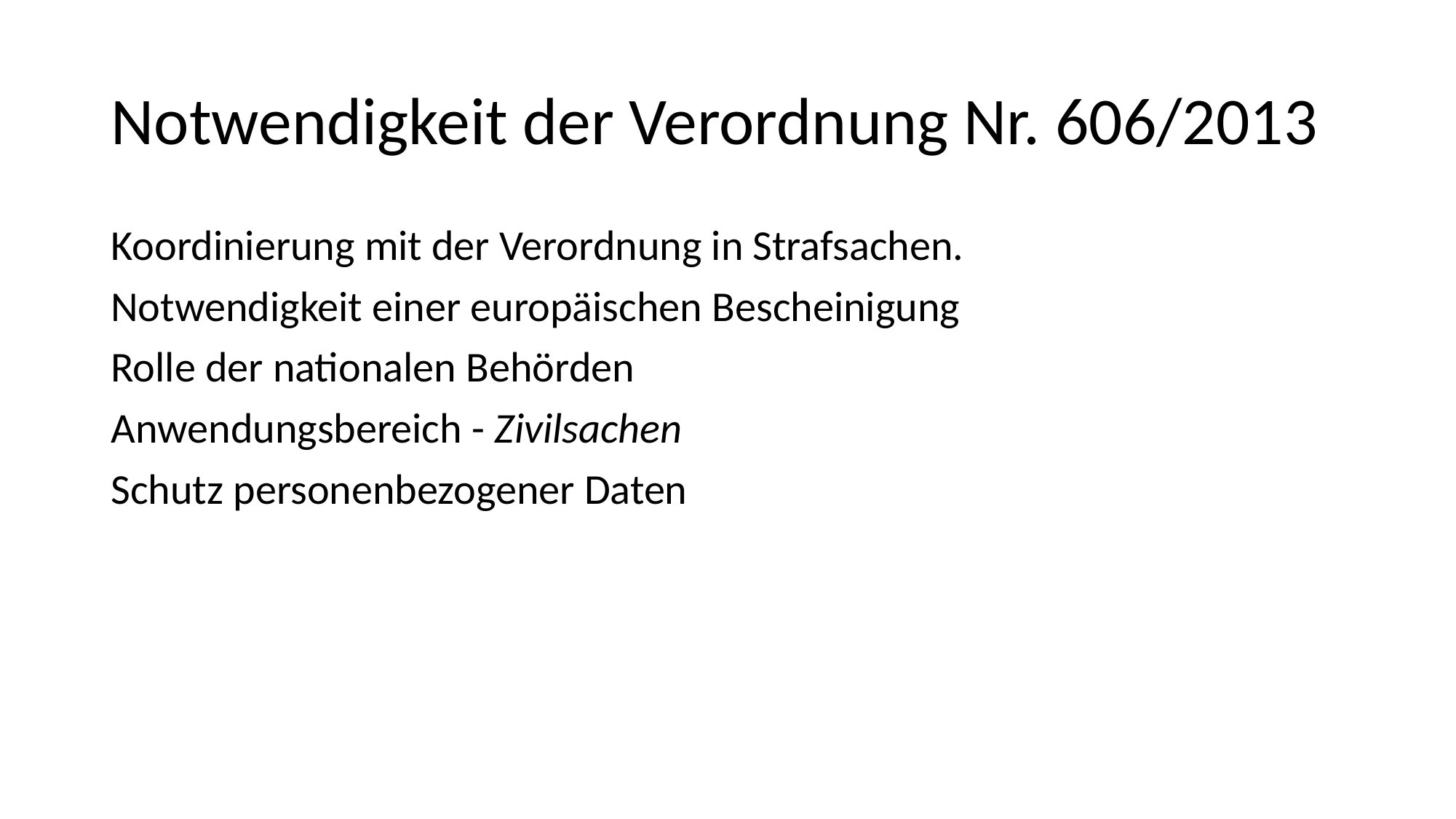

# Notwendigkeit der Verordnung Nr. 606/2013
Koordinierung mit der Verordnung in Strafsachen.
Notwendigkeit einer europäischen Bescheinigung
Rolle der nationalen Behörden
Anwendungsbereich - Zivilsachen
Schutz personenbezogener Daten